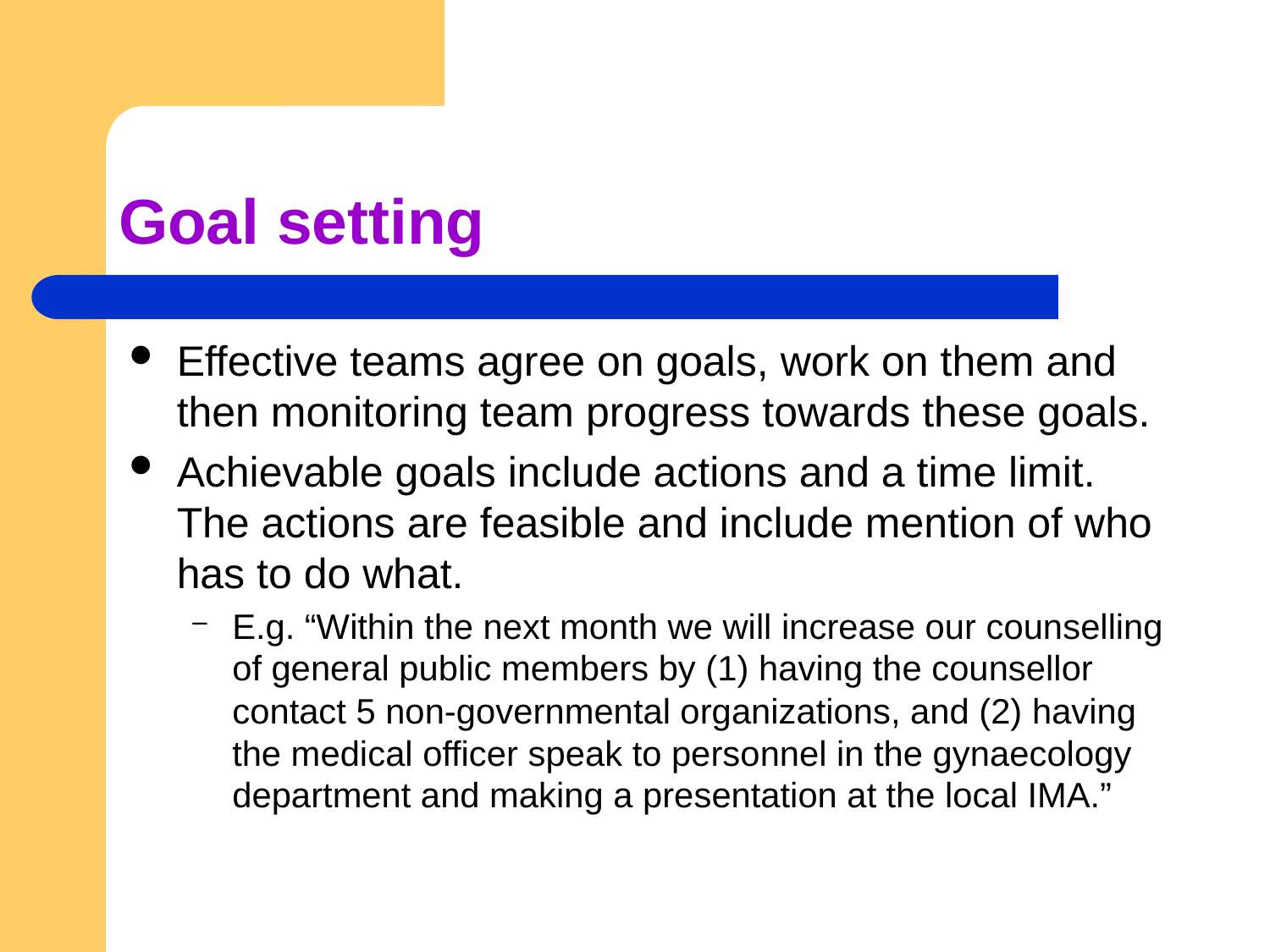

# Goal setting
Effective teams agree on goals, work on them and then monitoring team progress towards these goals.
Achievable goals include actions and a time limit. The actions are feasible and include mention of who has to do what.
E.g. “Within the next month we will increase our counselling of general public members by (1) having the counsellor contact 5 non-governmental organizations, and (2) having the medical officer speak to personnel in the gynaecology department and making a presentation at the local IMA.”